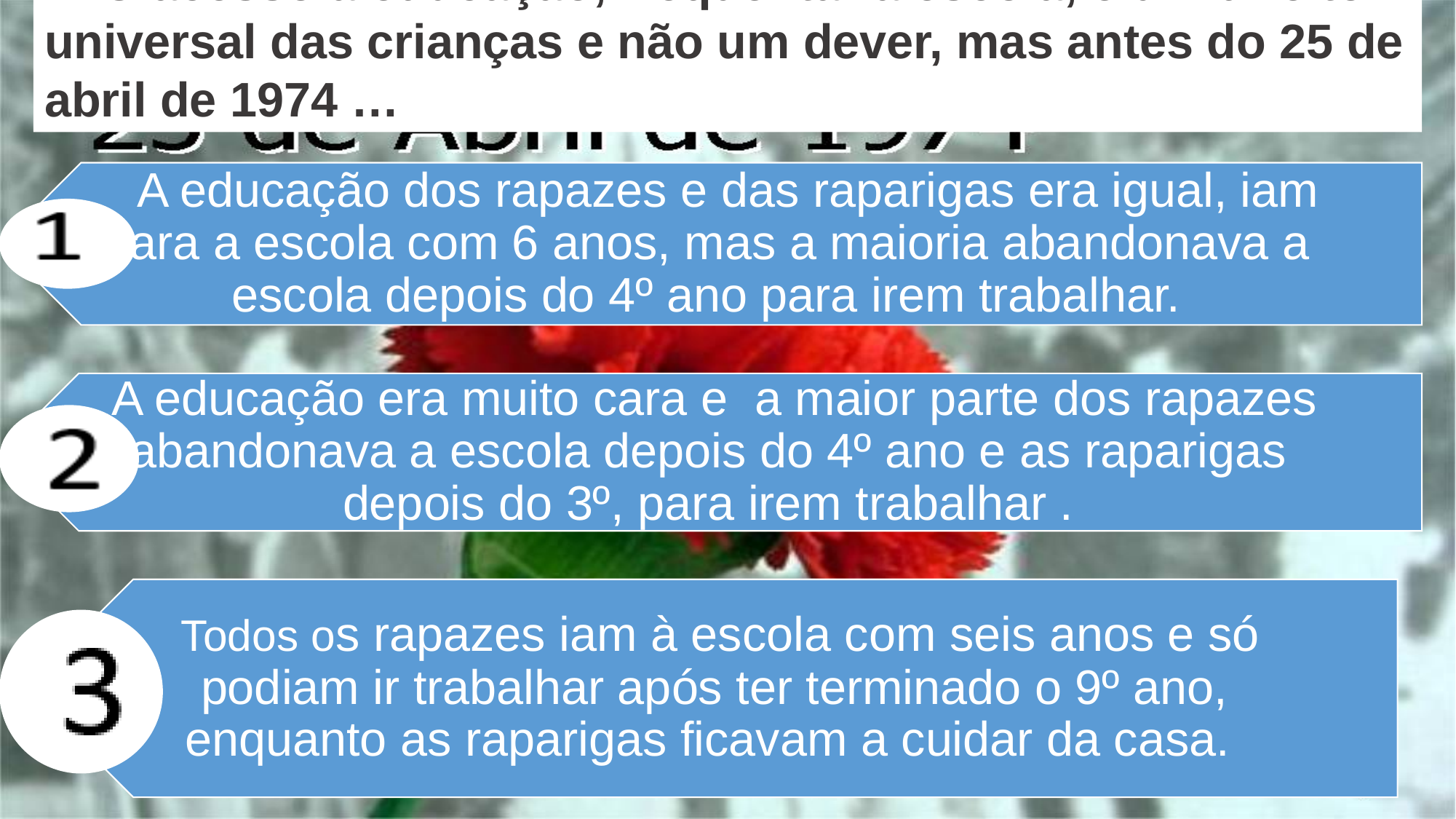

# 7-O acesso à educação, frequentar a escola, é um direito universal das crianças e não um dever, mas antes do 25 de abril de 1974 …
    A educação dos rapazes e das raparigas era igual, iam para a escola com 6 anos, mas a maioria abandonava a escola depois do 4º ano para irem trabalhar.
 A educação era muito cara e  a maior parte dos rapazes abandonava a escola depois do 4º ano e as raparigas depois do 3º, para irem trabalhar .
 Todos os rapazes iam à escola com seis anos e só podiam ir trabalhar após ter terminado o 9º ano, enquanto as raparigas ficavam a cuidar da casa.